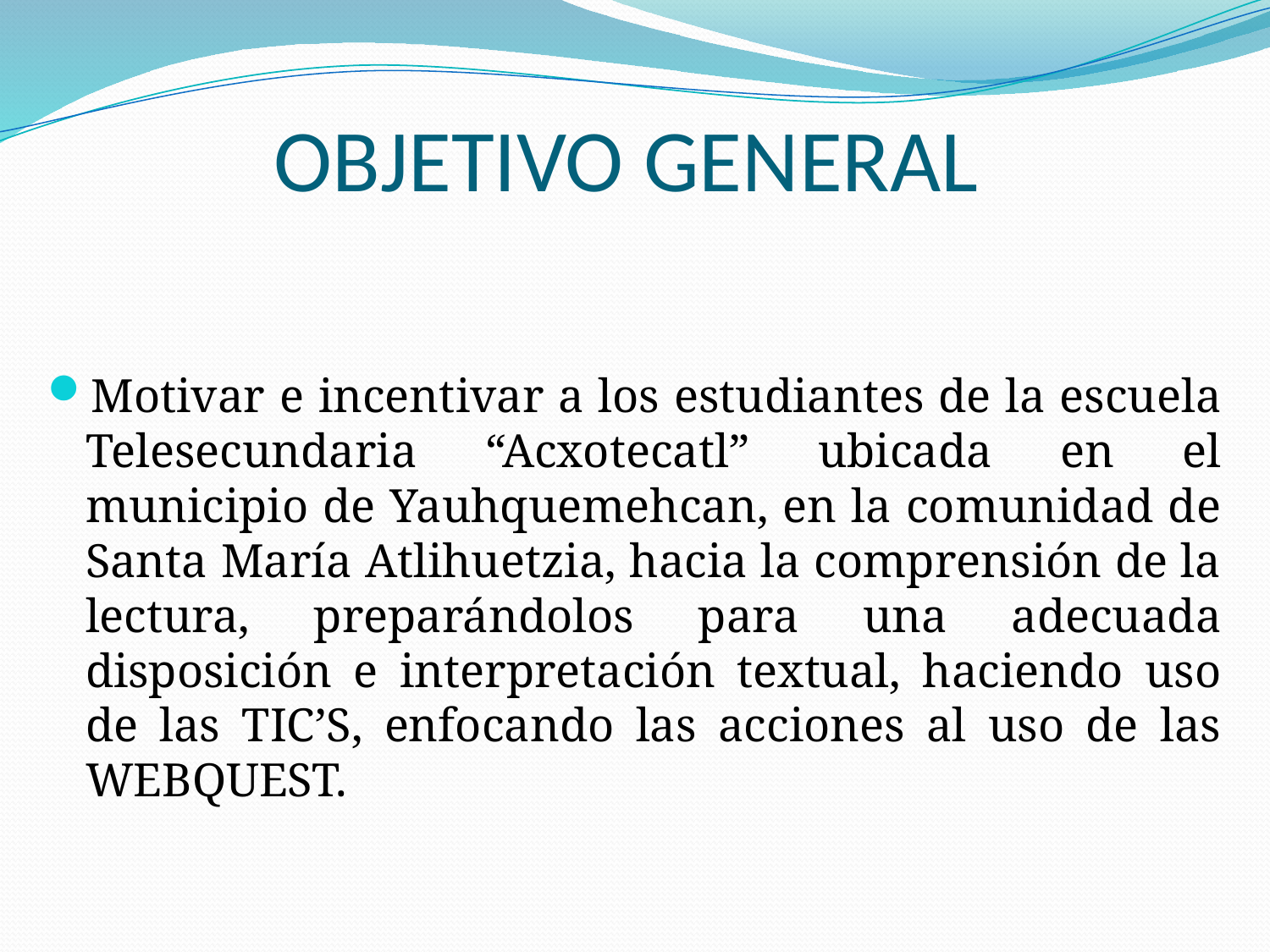

# OBJETIVO GENERAL

Motivar e incentivar a los estudiantes de la escuela Telesecundaria “Acxotecatl” ubicada en el municipio de Yauhquemehcan, en la comunidad de Santa María Atlihuetzia, hacia la comprensión de la lectura, preparándolos para una adecuada disposición e interpretación textual, haciendo uso de las TIC’S, enfocando las acciones al uso de las WEBQUEST.